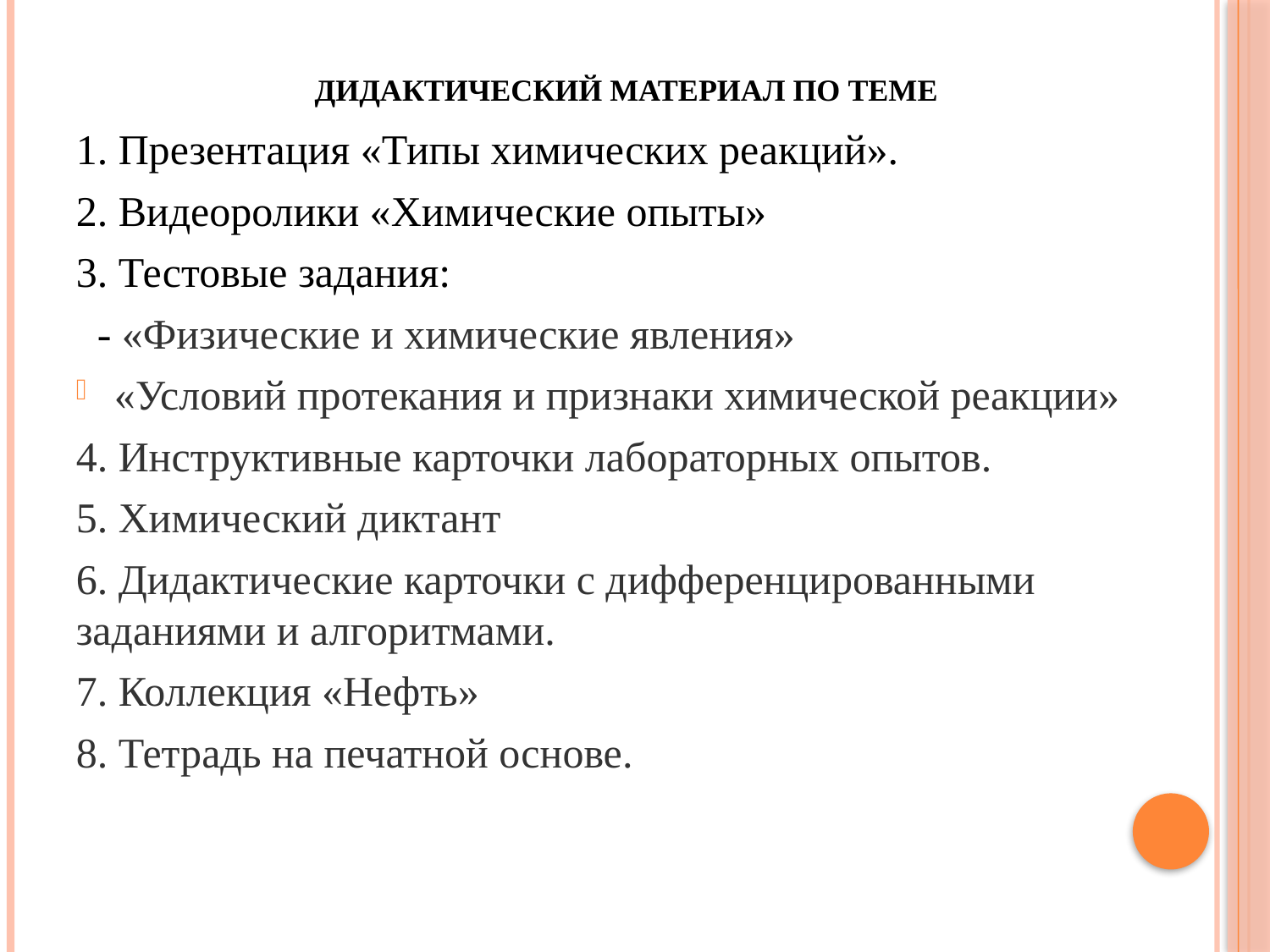

# Дидактический материал по теме
1. Презентация «Типы химических реакций».
2. Видеоролики «Химические опыты»
3. Тестовые задания:
  - «Физические и химические явления»
«Условий протекания и признаки химической реакции»
4. Инструктивные карточки лабораторных опытов.
5. Химический диктант
6. Дидактические карточки с дифференцированными заданиями и алгоритмами.
7. Коллекция «Нефть»
8. Тетрадь на печатной основе.